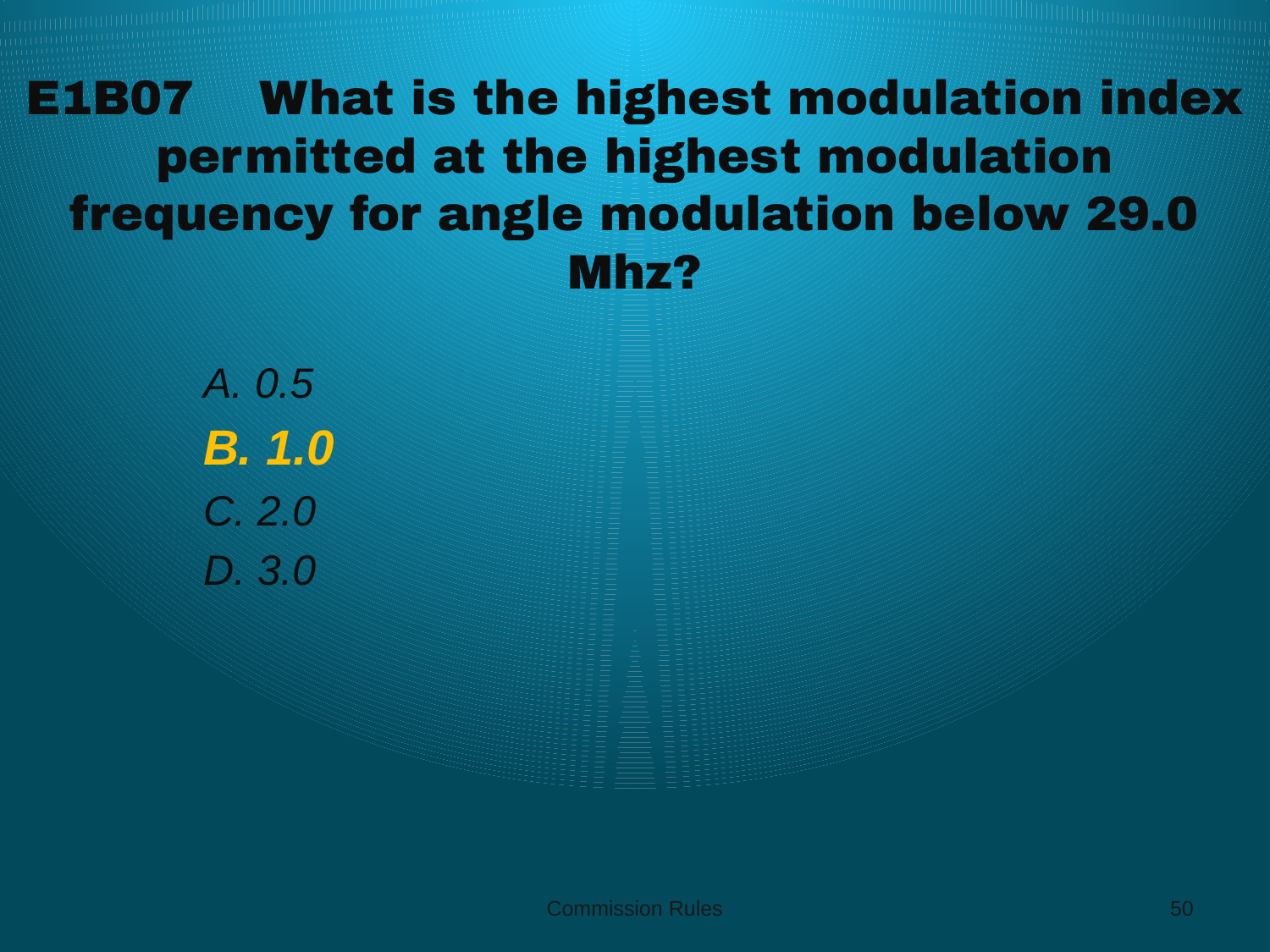

# E1B07    What is the highest modulation index permitted at the highest modulation frequency for angle modulation below 29.0 Mhz?
A. 0.5
B. 1.0
C. 2.0
D. 3.0
Commission Rules
50